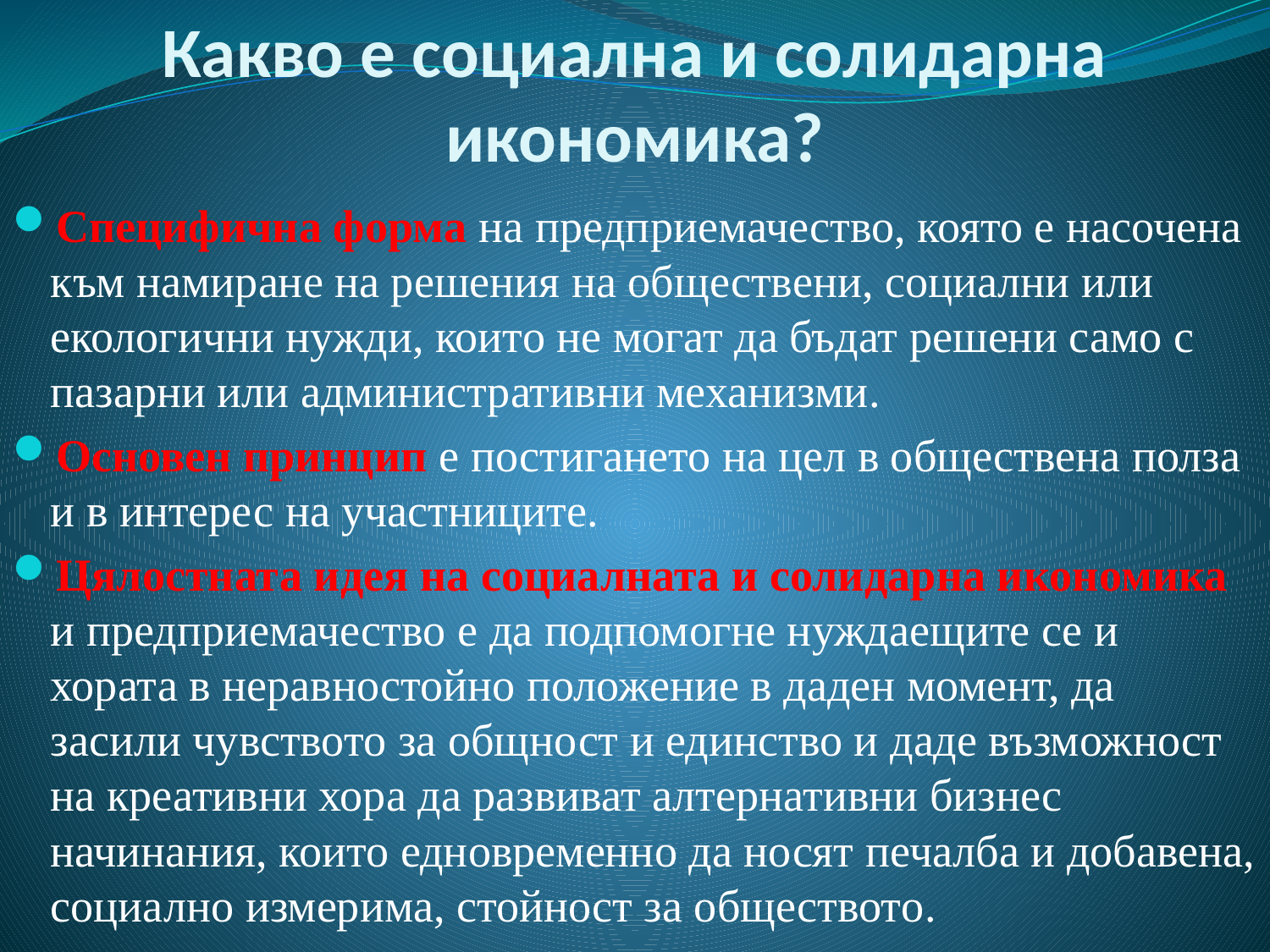

# Какво е социална и солидарна икономика?

Специфична форма на предприемачество, която е насочена към намиране на решения на обществени, социални или екологични нужди, които не могат да бъдат решени само с пазарни или административни механизми.
Основен принцип е постигането на цел в обществена полза и в интерес на участниците.
Цялостната идея на социалната и солидарна икономика и предприемачество е да подпомогне нуждаещите се и хората в неравностойно положение в даден момент, да засили чувството за общност и единство и даде възможност на креативни хора да развиват алтернативни бизнес начинания, които едновременно да носят печалба и добавена, социално измерима, стойност за обществото.